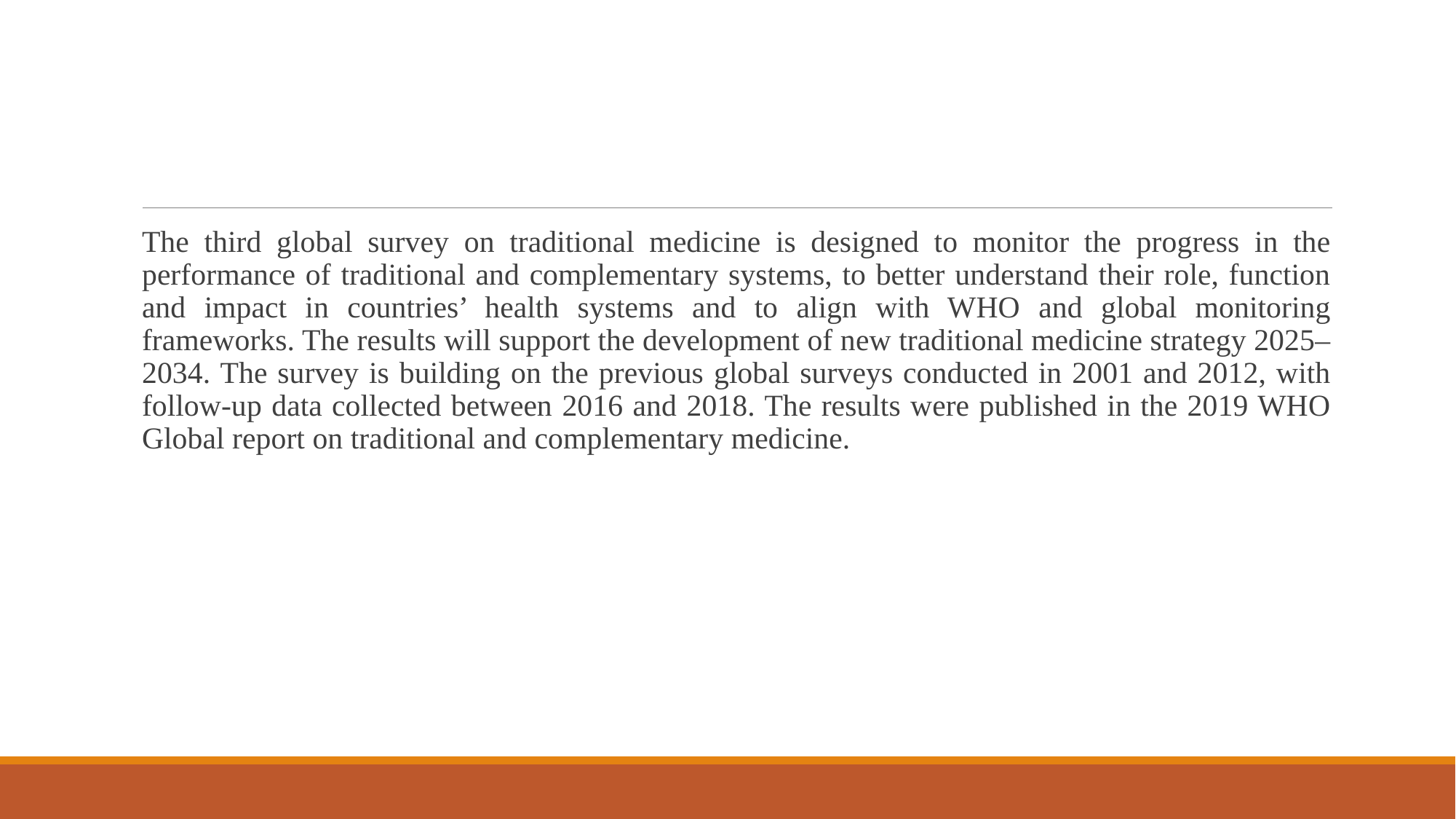

The third global survey on traditional medicine is designed to monitor the progress in the performance of traditional and complementary systems, to better understand their role, function and impact in countries’ health systems and to align with WHO and global monitoring frameworks. The results will support the development of new traditional medicine strategy 2025–2034. The survey is building on the previous global surveys conducted in 2001 and 2012, with follow-up data collected between 2016 and 2018. The results were published in the 2019 WHO Global report on traditional and complementary medicine.